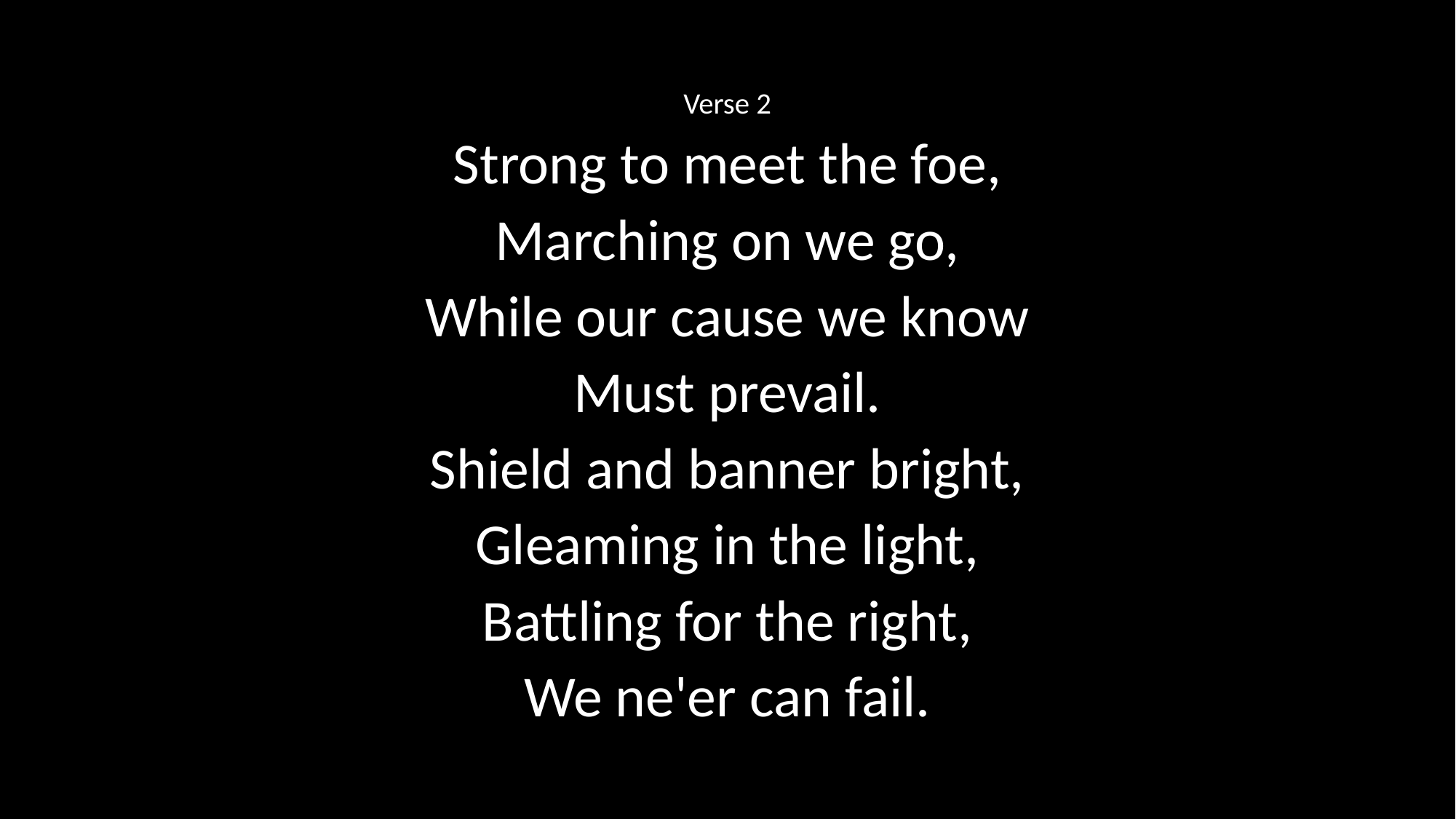

Verse 2
Strong to meet the foe,
Marching on we go,
While our cause we know
Must prevail.
Shield and banner bright,
Gleaming in the light,
Battling for the right,
We ne'er can fail.